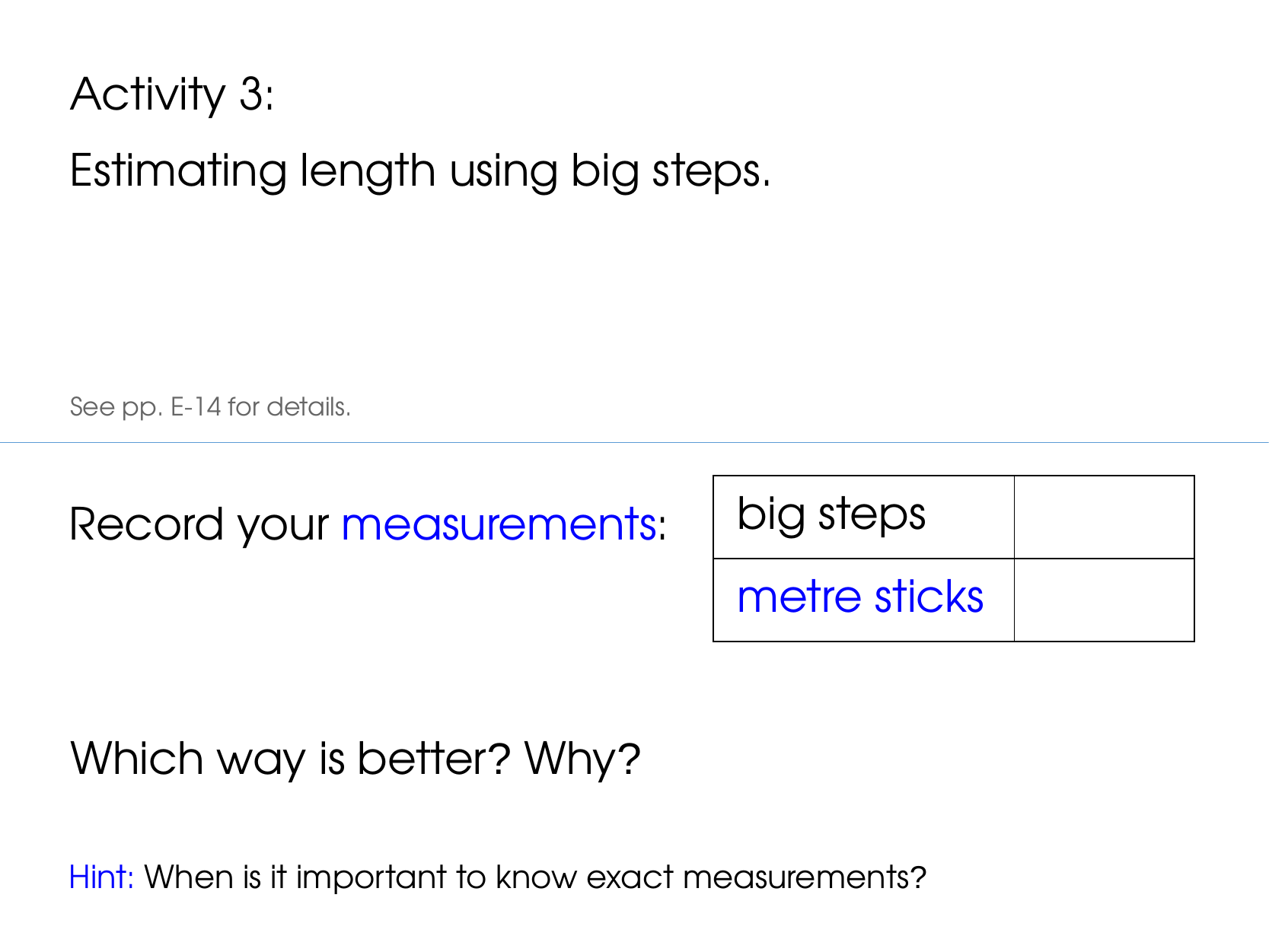

Activity 3:
Estimating length using big steps.
See pp. E-14 for details.
| big steps |  |
| --- | --- |
| metre sticks |  |
Record your measurements:
Which way is better? Why?
Hint: When is it important to know exact measurements?